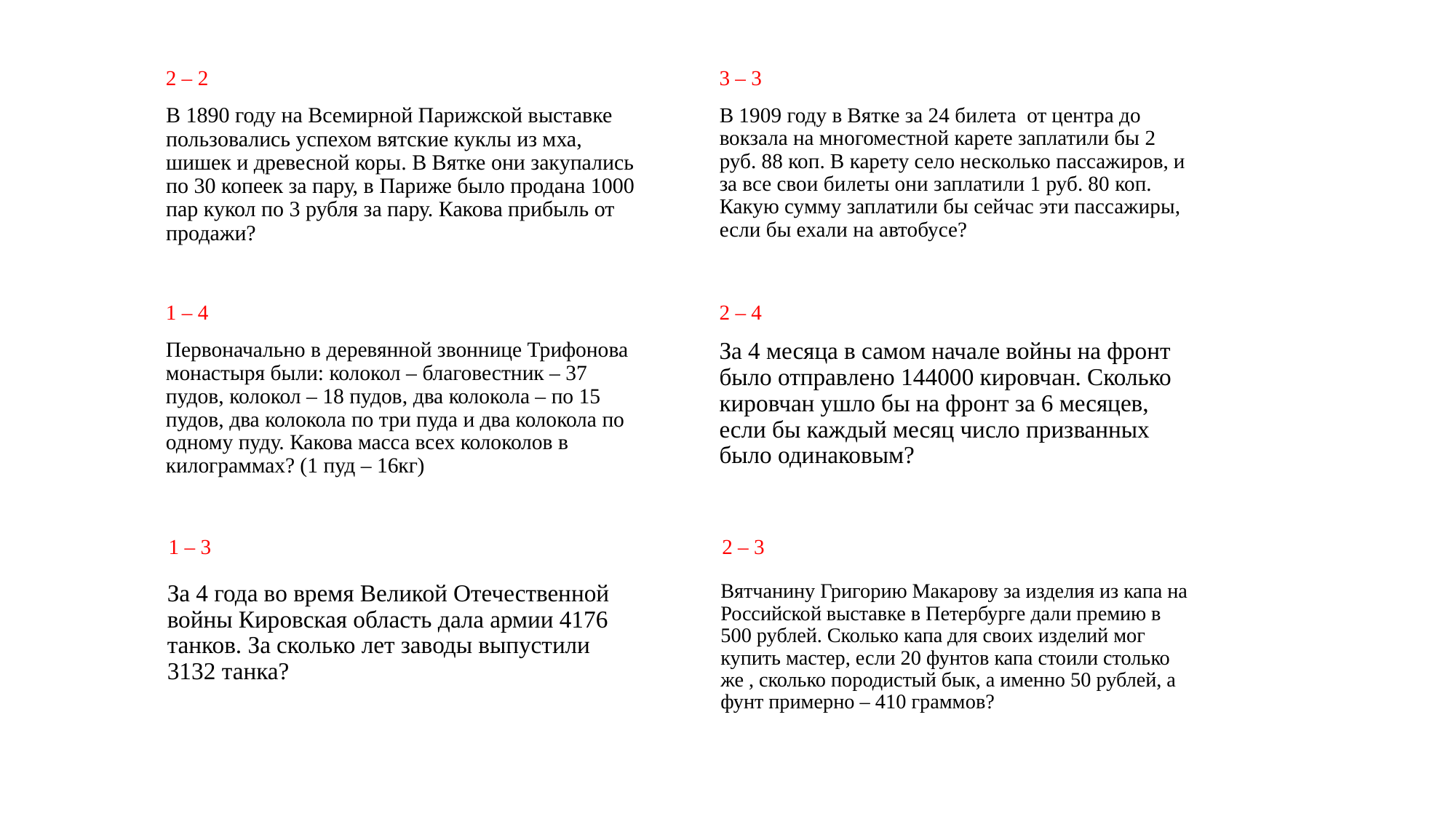

2 – 2
3 – 3
В 1890 году на Всемирной Парижской выставке пользовались успехом вятские куклы из мха, шишек и древесной коры. В Вятке они закупались по 30 копеек за пару, в Париже было продана 1000 пар кукол по 3 рубля за пару. Какова прибыль от продажи?
В 1909 году в Вятке за 24 билета  от центра до вокзала на многоместной карете заплатили бы 2 руб. 88 коп. В карету село несколько пассажиров, и за все свои билеты они заплатили 1 руб. 80 коп. Какую сумму заплатили бы сейчас эти пассажиры, если бы ехали на автобусе?
1 – 4
2 – 4
Первоначально в деревянной звоннице Трифонова монастыря были: колокол – благовестник – 37 пудов, колокол – 18 пудов, два колокола – по 15 пудов, два колокола по три пуда и два колокола по одному пуду. Какова масса всех колоколов в килограммах? (1 пуд – 16кг)
За 4 месяца в самом начале войны на фронт было отправлено 144000 кировчан. Сколько кировчан ушло бы на фронт за 6 месяцев, если бы каждый месяц число призванных было одинаковым?
1 – 3
2 – 3
За 4 года во время Великой Отечественной войны Кировская область дала армии 4176 танков. За сколько лет заводы выпустили 3132 танка?
Вятчанину Григорию Макарову за изделия из капа на Российской выставке в Петербурге дали премию в 500 рублей. Сколько капа для своих изделий мог купить мастер, если 20 фунтов капа стоили столько же , сколько породистый бык, а именно 50 рублей, а фунт примерно – 410 граммов?